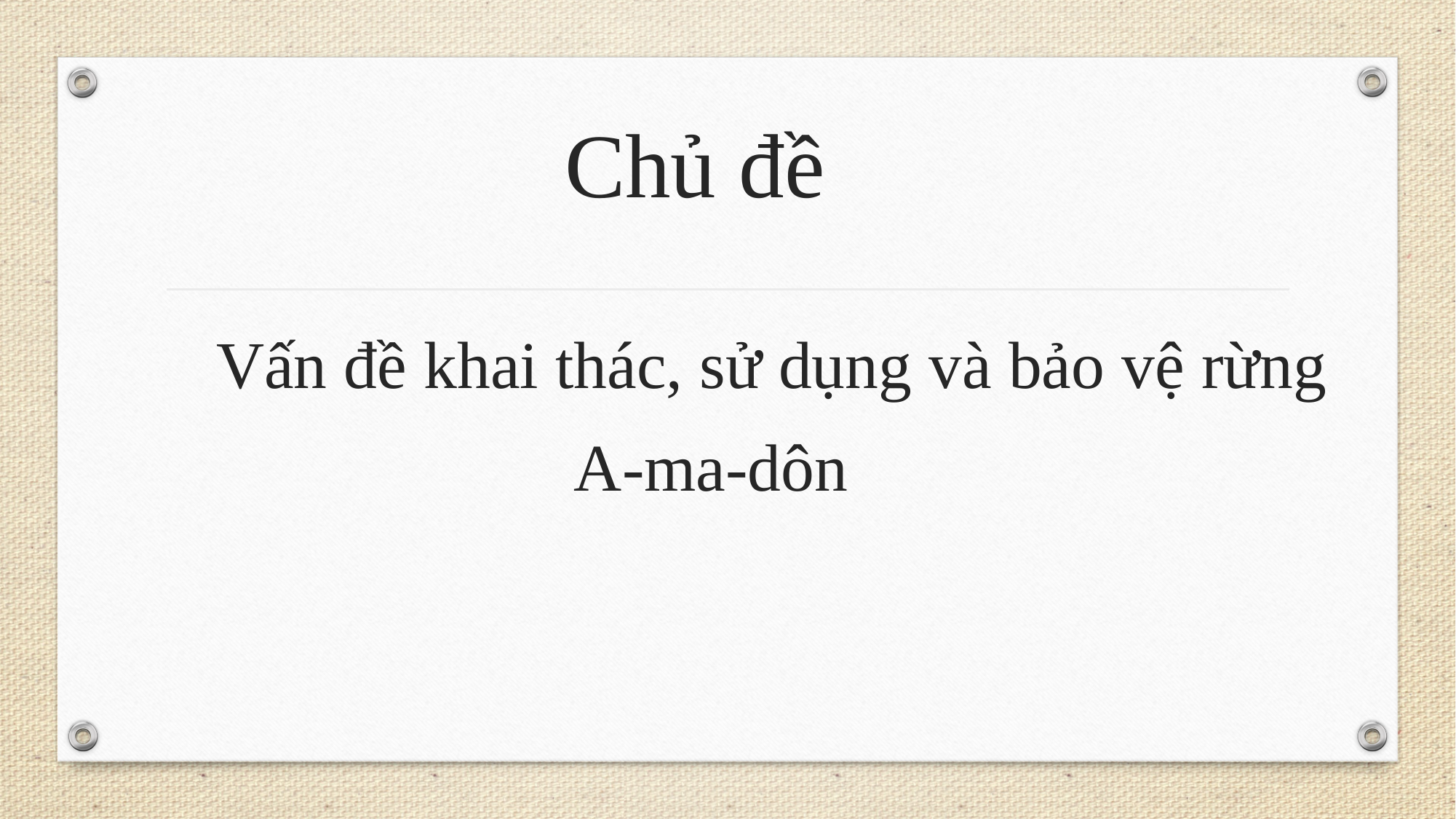

# Chủ đề
    Vấn đề khai thác, sử dụng và bảo vệ rừng
                         A-ma-dôn